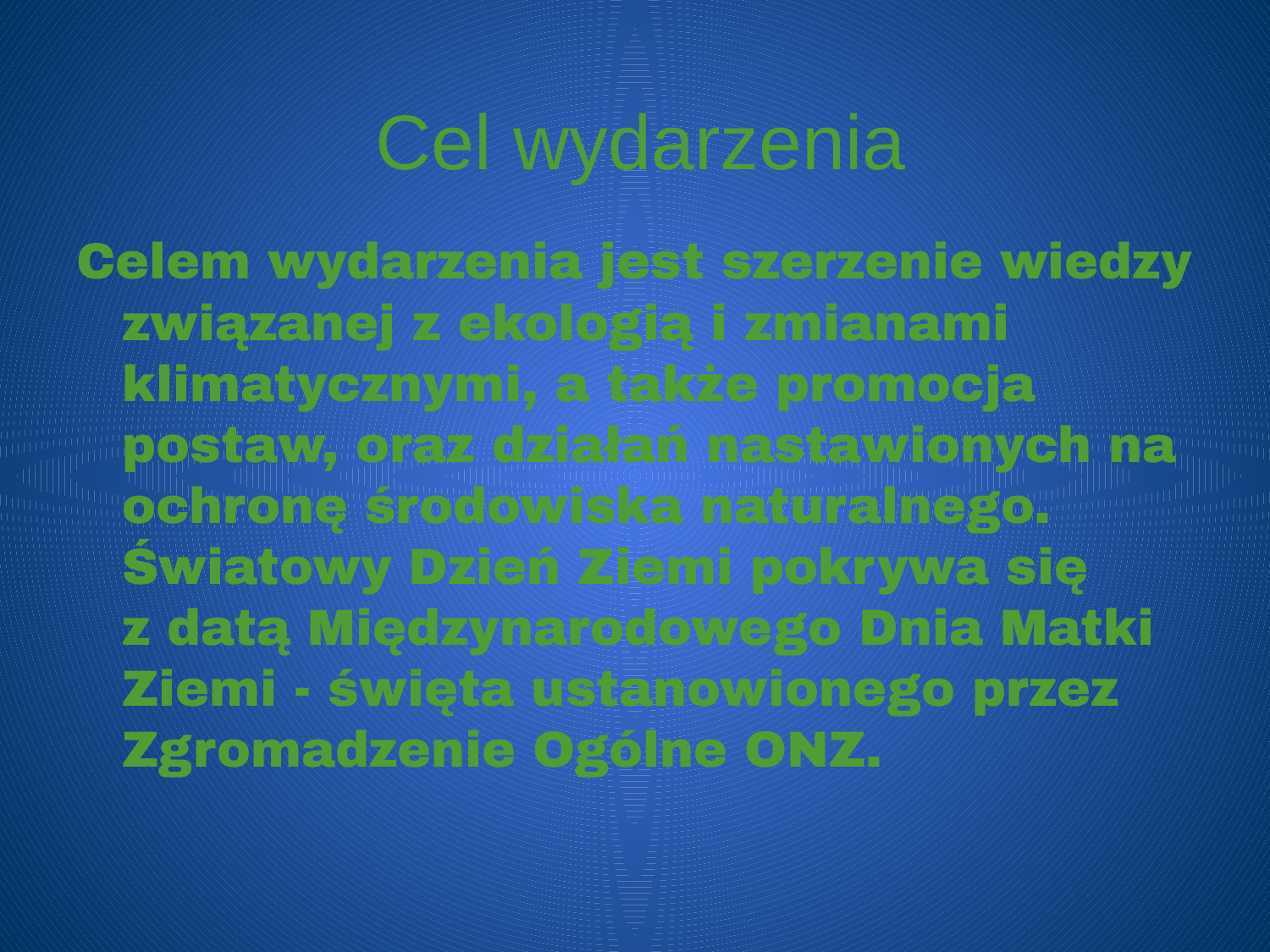

# Cel wydarzenia
Celem wydarzenia jest szerzenie wiedzy związanej z ekologią i zmianami klimatycznymi, a także promocja postaw, oraz działań nastawionych na ochronę środowiska naturalnego. Światowy Dzień Ziemi pokrywa się z datą Międzynarodowego Dnia Matki Ziemi - święta ustanowionego przez Zgromadzenie Ogólne ONZ.